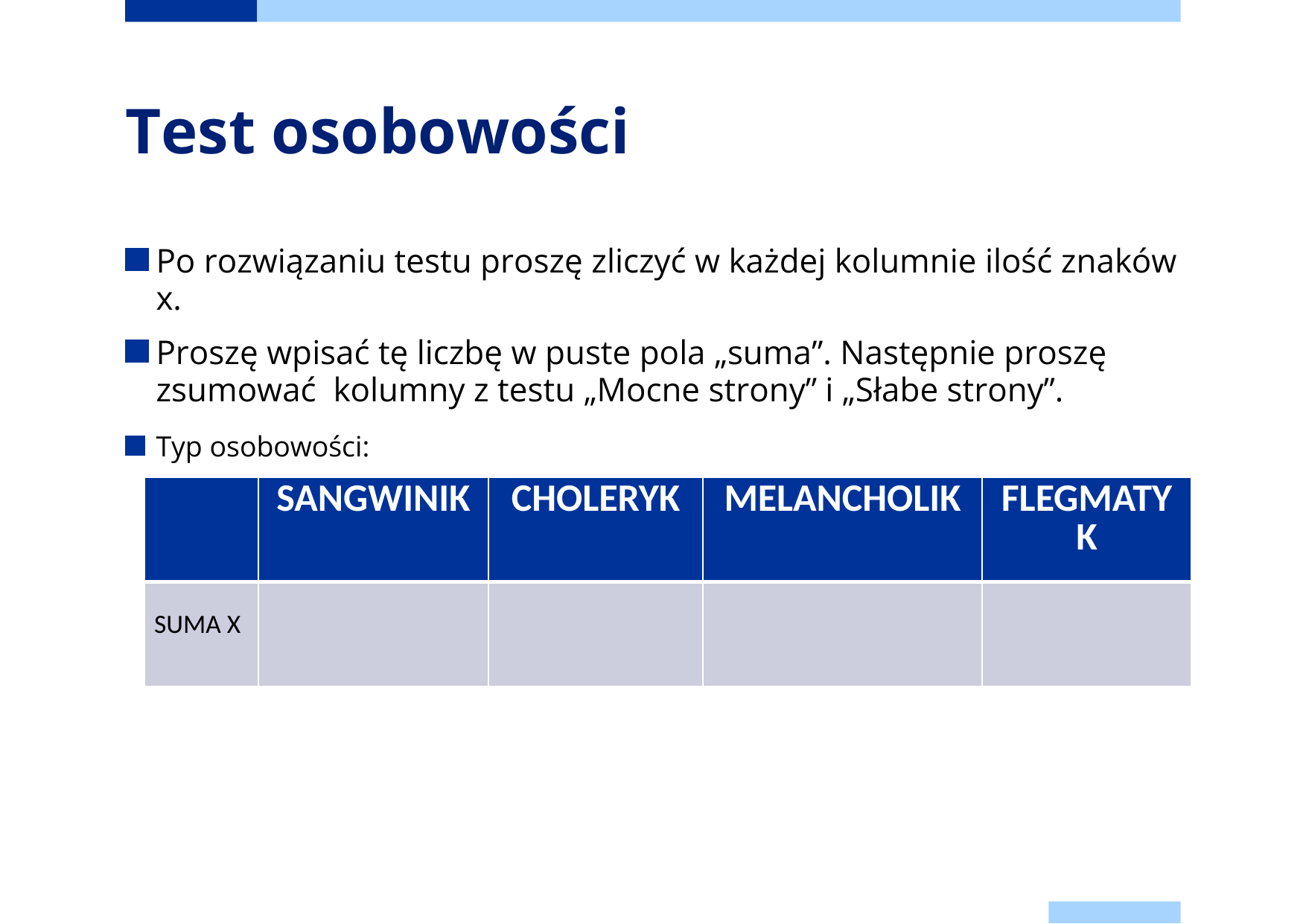

# Test osobowości
Po rozwiązaniu testu proszę zliczyć w każdej kolumnie ilość znaków x.
Proszę wpisać tę liczbę w puste pola „suma”. Następnie proszę zsumować  kolumny z testu „Mocne strony” i „Słabe strony”.
Typ osobowości:

|  | SANGWINIK | CHOLERYK | MELANCHOLIK | FLEGMATYK |
| --- | --- | --- | --- | --- |
| SUMA X |  |  |  |  |